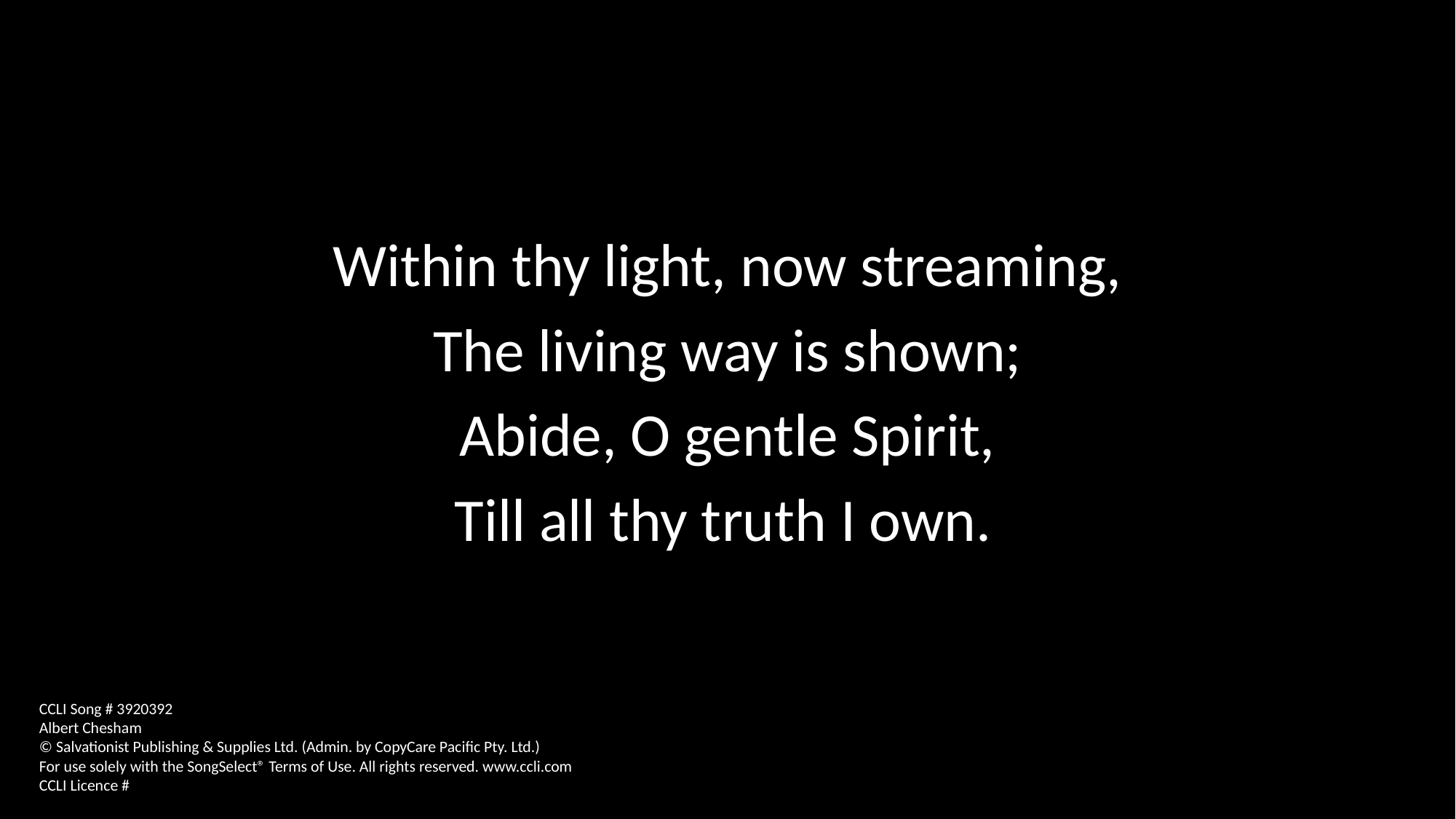

Within thy light, now streaming,
The living way is shown;
Abide, O gentle Spirit,
Till all thy truth I own.

CCLI Song # 3920392
Albert Chesham
© Salvationist Publishing & Supplies Ltd. (Admin. by CopyCare Pacific Pty. Ltd.)
For use solely with the SongSelect® Terms of Use. All rights reserved. www.ccli.com
CCLI Licence #